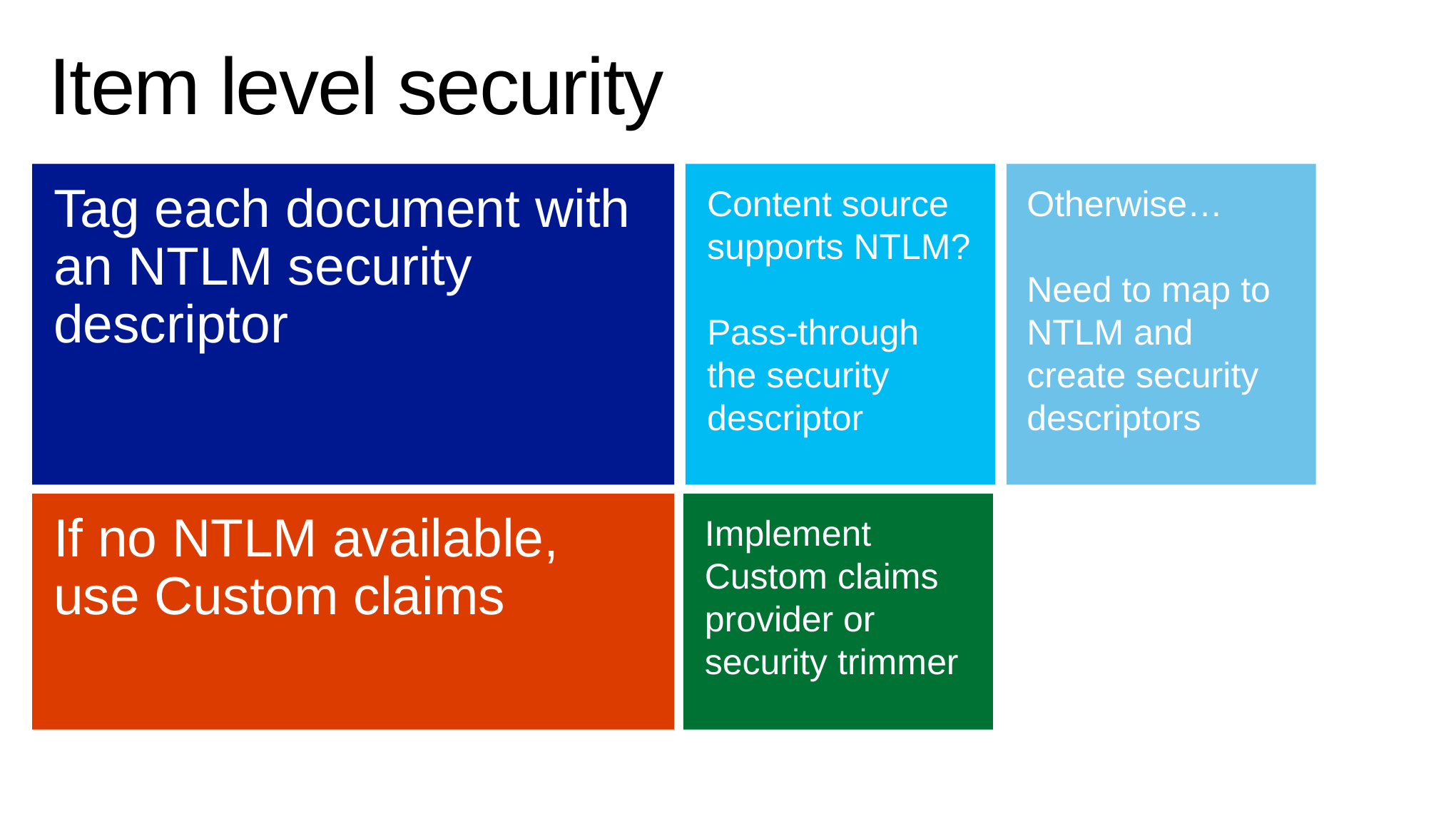

# Item level security
Tag each document with an NTLM security descriptor
Content source supports NTLM?

Pass-through the security descriptor
Otherwise…

Need to map to NTLM and create security descriptors
If no NTLM available, use Custom claims
Implement Custom claims provider or security trimmer